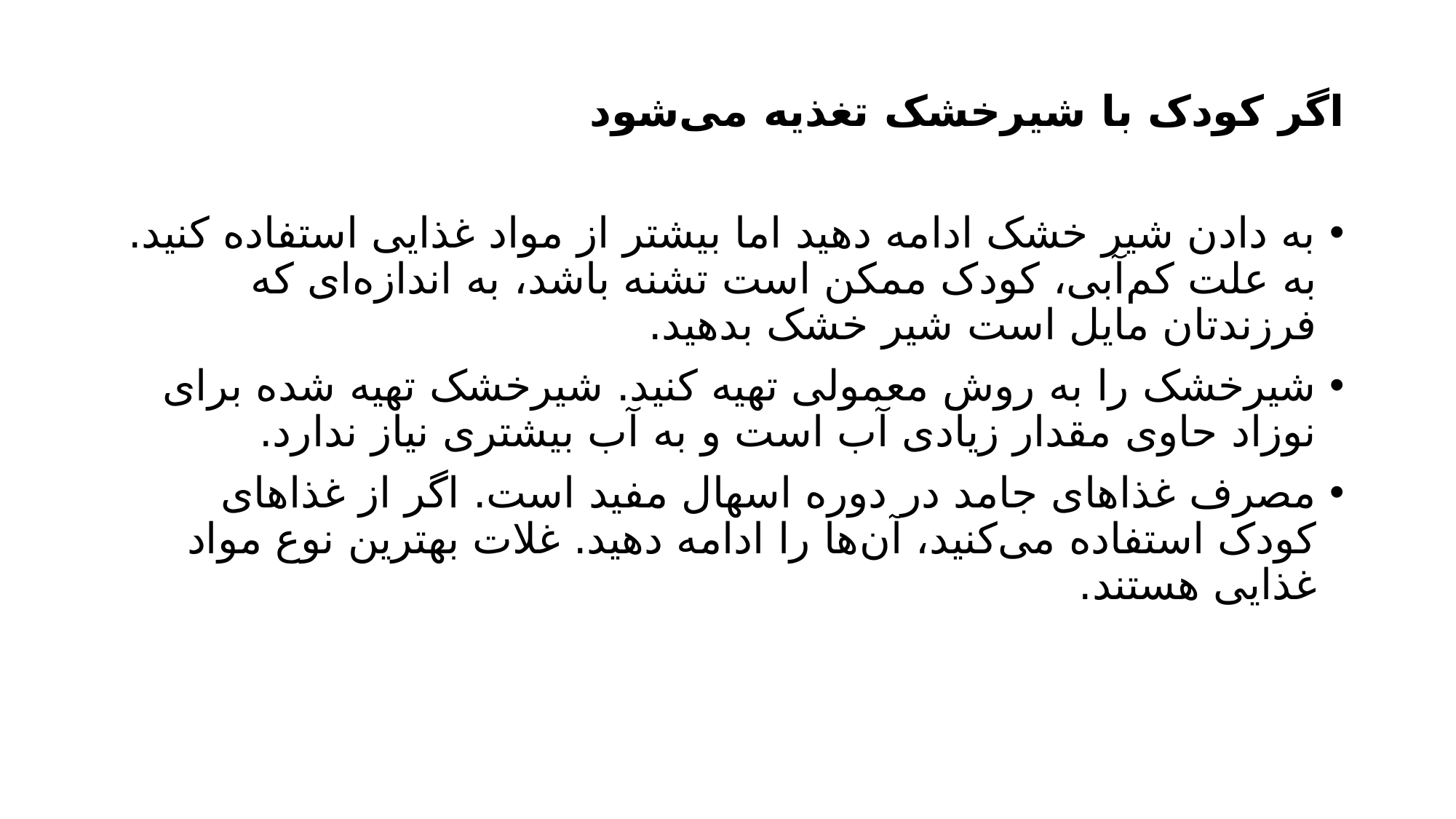

اگر کودک با شیرخشک تغذیه می‌شود

به دادن شیر خشک ادامه دهید اما بیشتر از مواد غذایی استفاده کنید. به علت کم‌آبی، کودک ممکن است تشنه باشد، به اندازه‌ای که فرزندتان مایل است شیر خشک بدهید.
شیرخشک را به روش معمولی تهیه کنید. شیرخشک تهیه شده برای نوزاد حاوی مقدار زیادی آب است و به آب بیشتری نیاز ندارد.
مصرف غذاهای جامد در دوره اسهال مفید است. اگر از غذاهای کودک استفاده می‌کنید، آن‌ها را ادامه دهید. غلات بهترین نوع مواد غذایی هستند.